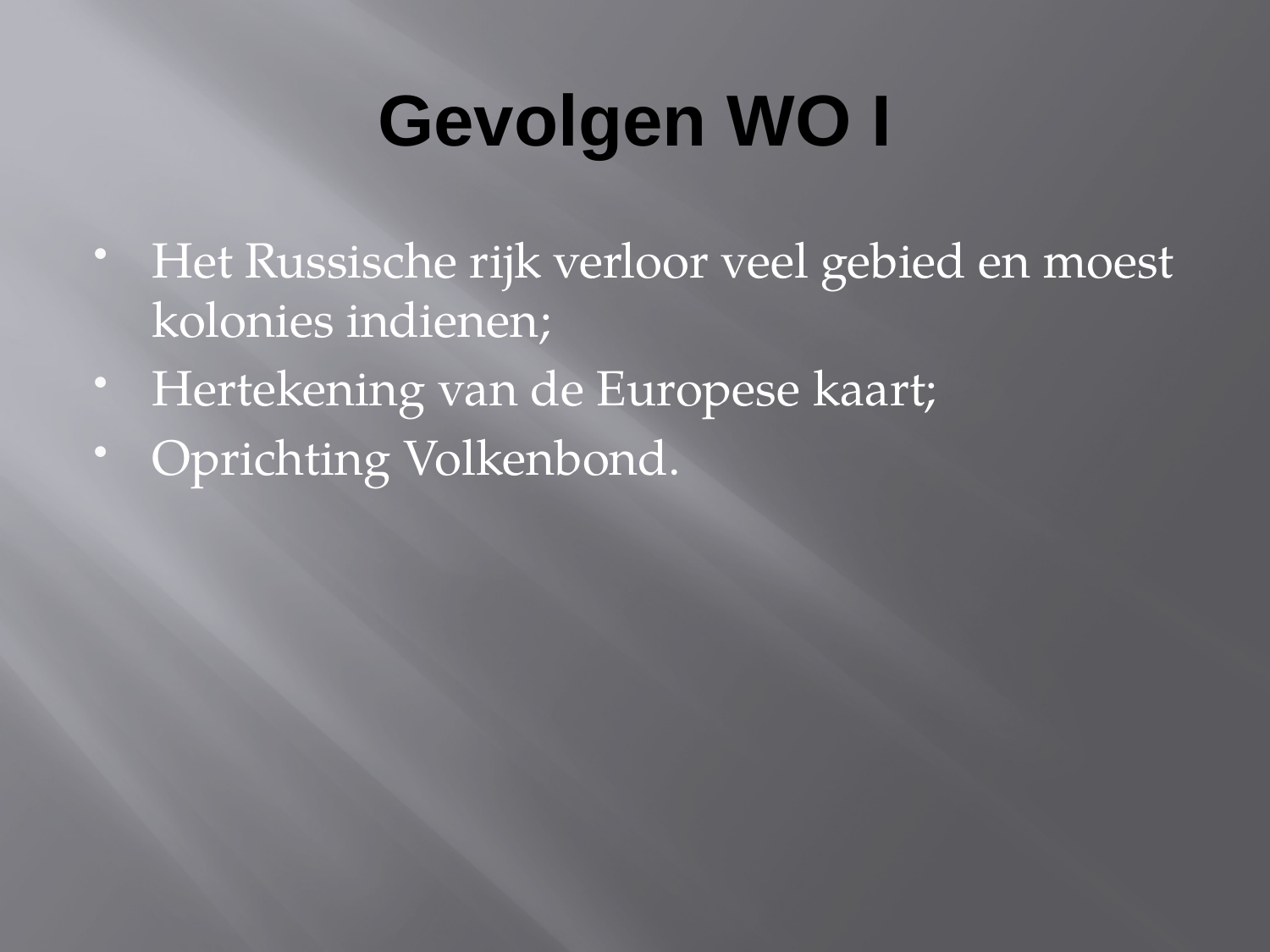

# Gevolgen WO I
Het Russische rijk verloor veel gebied en moest kolonies indienen;
Hertekening van de Europese kaart;
Oprichting Volkenbond.